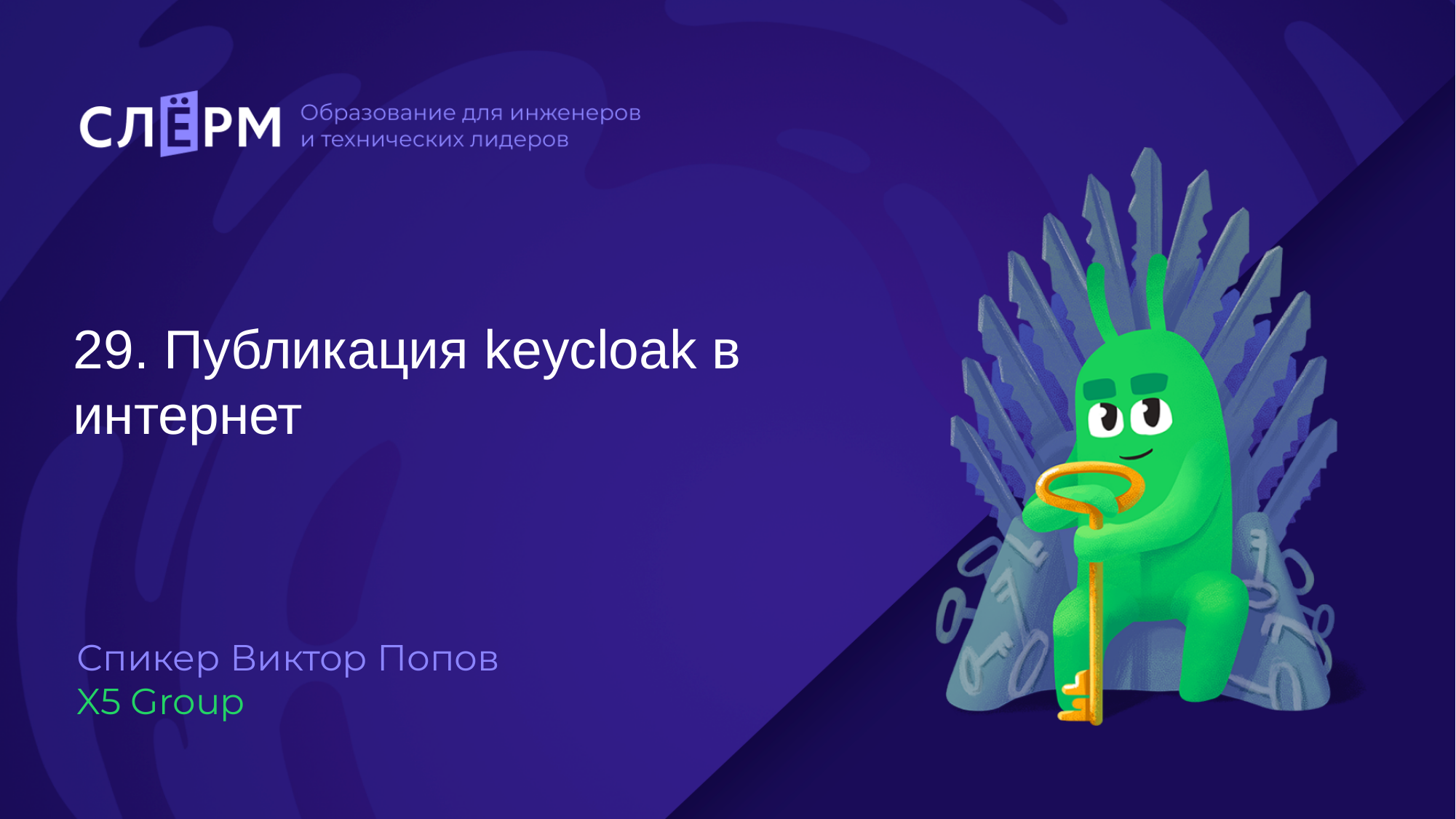

# 29. Публикация keycloak в интернет
Спикер Виктор Попов
X5 Group